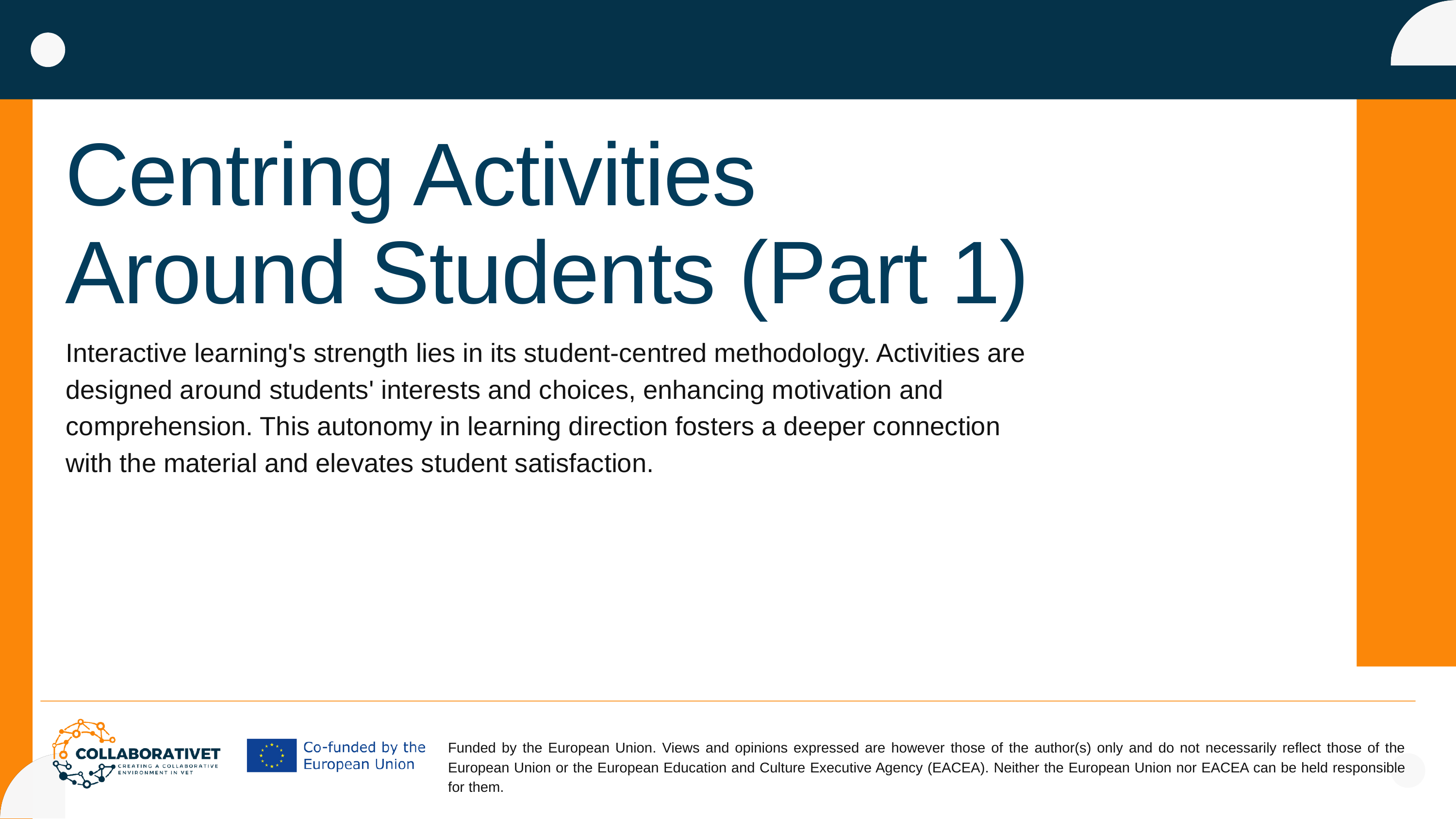

Centring Activities Around Students (Part 1)
Interactive learning's strength lies in its student-centred methodology. Activities are designed around students' interests and choices, enhancing motivation and comprehension. This autonomy in learning direction fosters a deeper connection with the material and elevates student satisfaction.

Funded by the European Union. Views and opinions expressed are however those of the author(s) only and do not necessarily reflect those of the European Union or the European Education and Culture Executive Agency (EACEA). Neither the European Union nor EACEA can be held responsible for them.